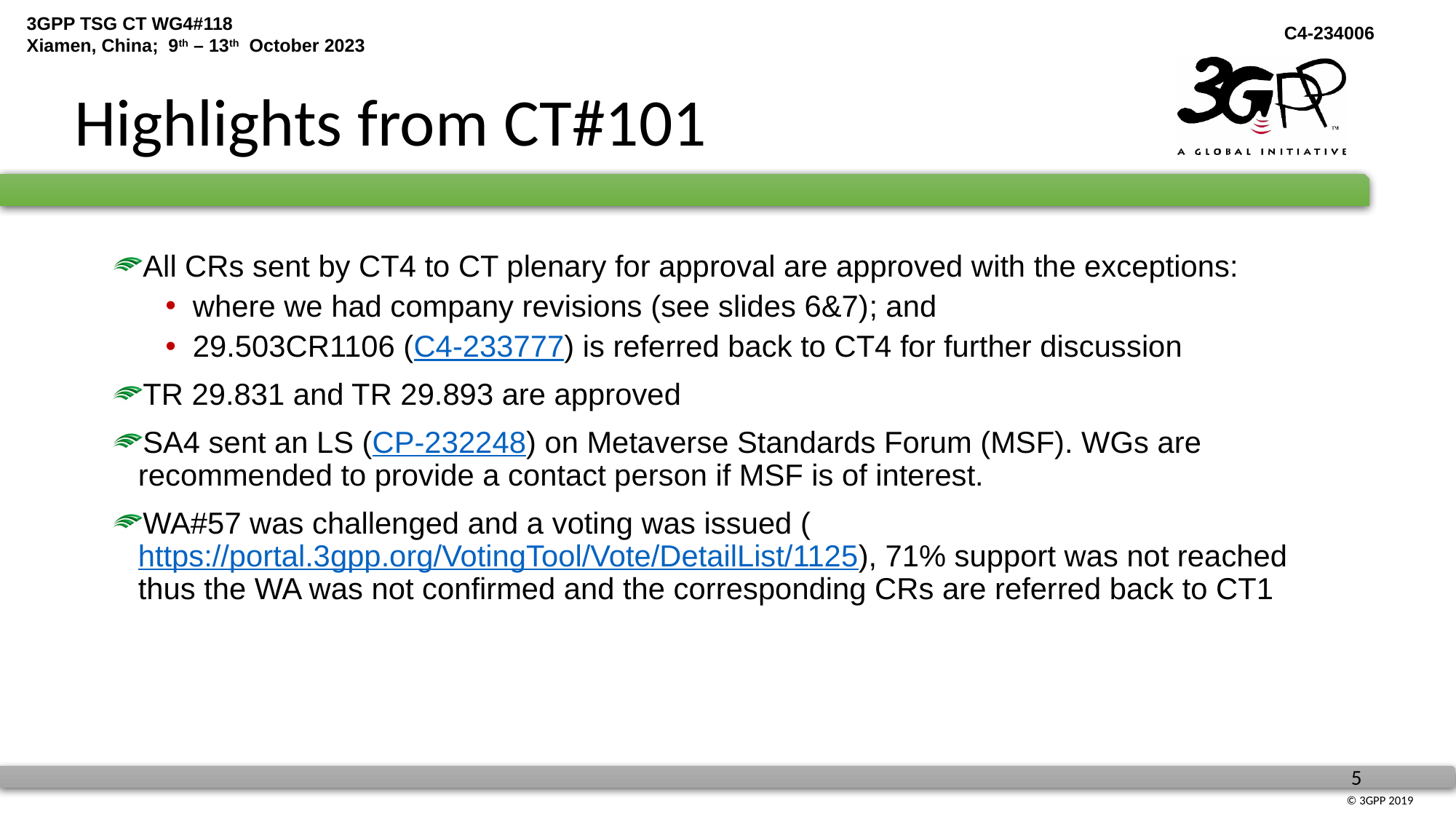

# Highlights from CT#101
All CRs sent by CT4 to CT plenary for approval are approved with the exceptions:
where we had company revisions (see slides 6&7); and
29.503CR1106 (C4-233777) is referred back to CT4 for further discussion
TR 29.831 and TR 29.893 are approved
SA4 sent an LS (CP-232248) on Metaverse Standards Forum (MSF). WGs are recommended to provide a contact person if MSF is of interest.
WA#57 was challenged and a voting was issued (https://portal.3gpp.org/VotingTool/Vote/DetailList/1125), 71% support was not reached thus the WA was not confirmed and the corresponding CRs are referred back to CT1